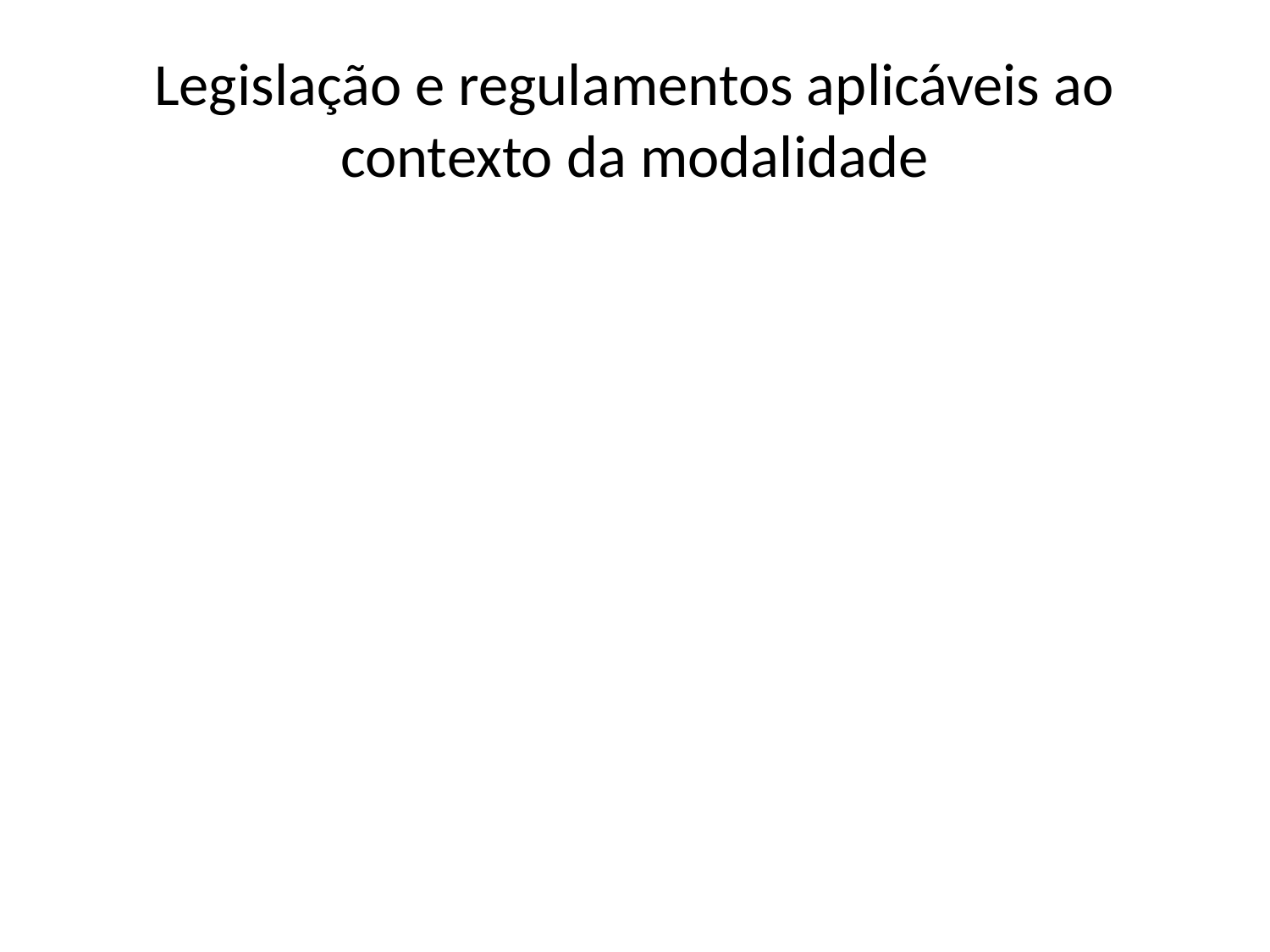

# Legislação e regulamentos aplicáveis ao contexto da modalidade